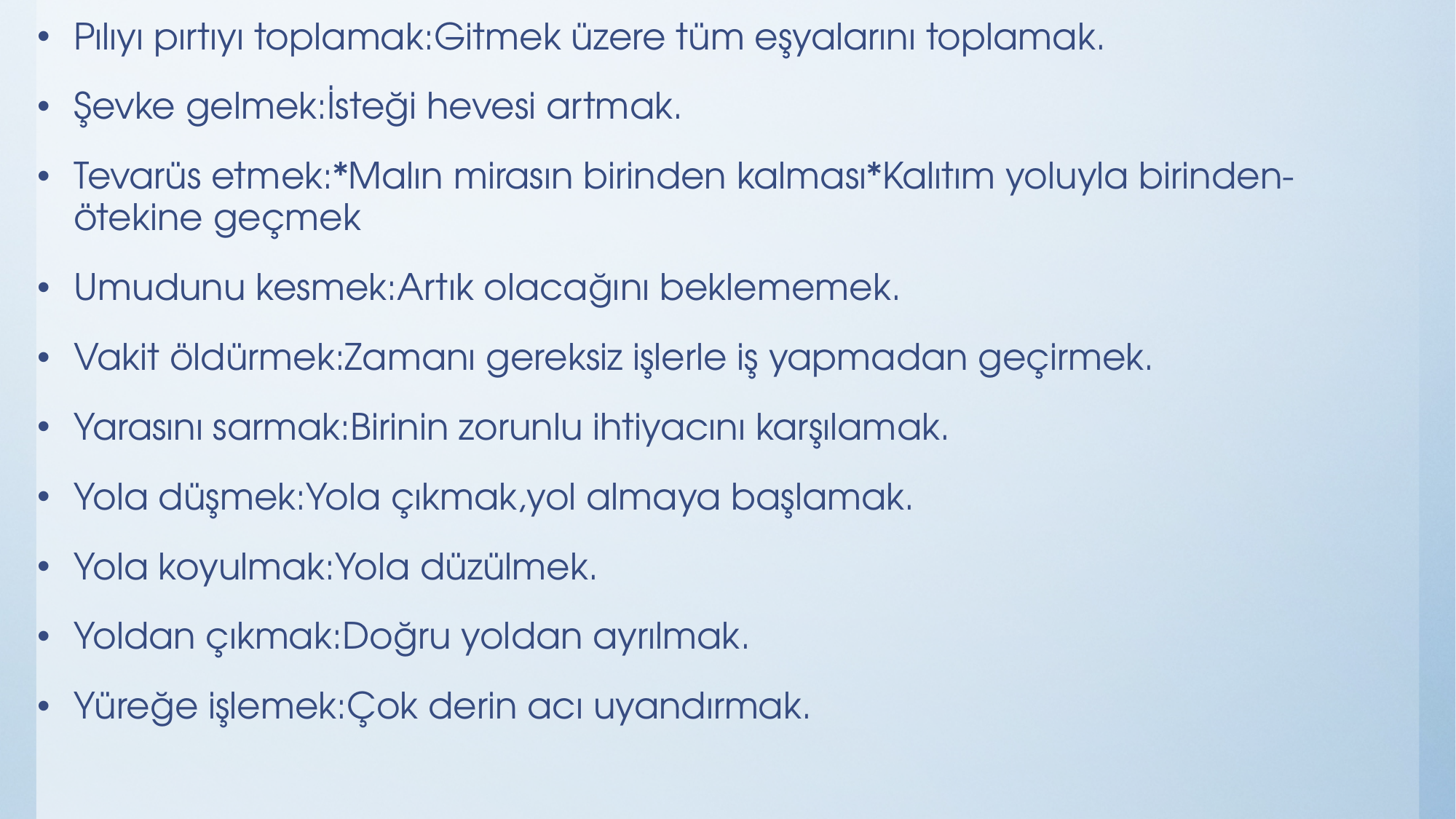

Pılıyı pırtıyı toplamak:Gitmek üzere tüm eşyalarını toplamak.
Şevke gelmek:İsteği hevesi artmak.
Tevarüs etmek:*Malın mirasın birinden kalması*Kalıtım yoluyla birinden-ötekine geçmek
Umudunu kesmek:Artık olacağını beklememek.
Vakit öldürmek:Zamanı gereksiz işlerle iş yapmadan geçirmek.
Yarasını sarmak:Birinin zorunlu ihtiyacını karşılamak.
Yola düşmek:Yola çıkmak,yol almaya başlamak.
Yola koyulmak:Yola düzülmek.
Yoldan çıkmak:Doğru yoldan ayrılmak.
Yüreğe işlemek:Çok derin acı uyandırmak.

#